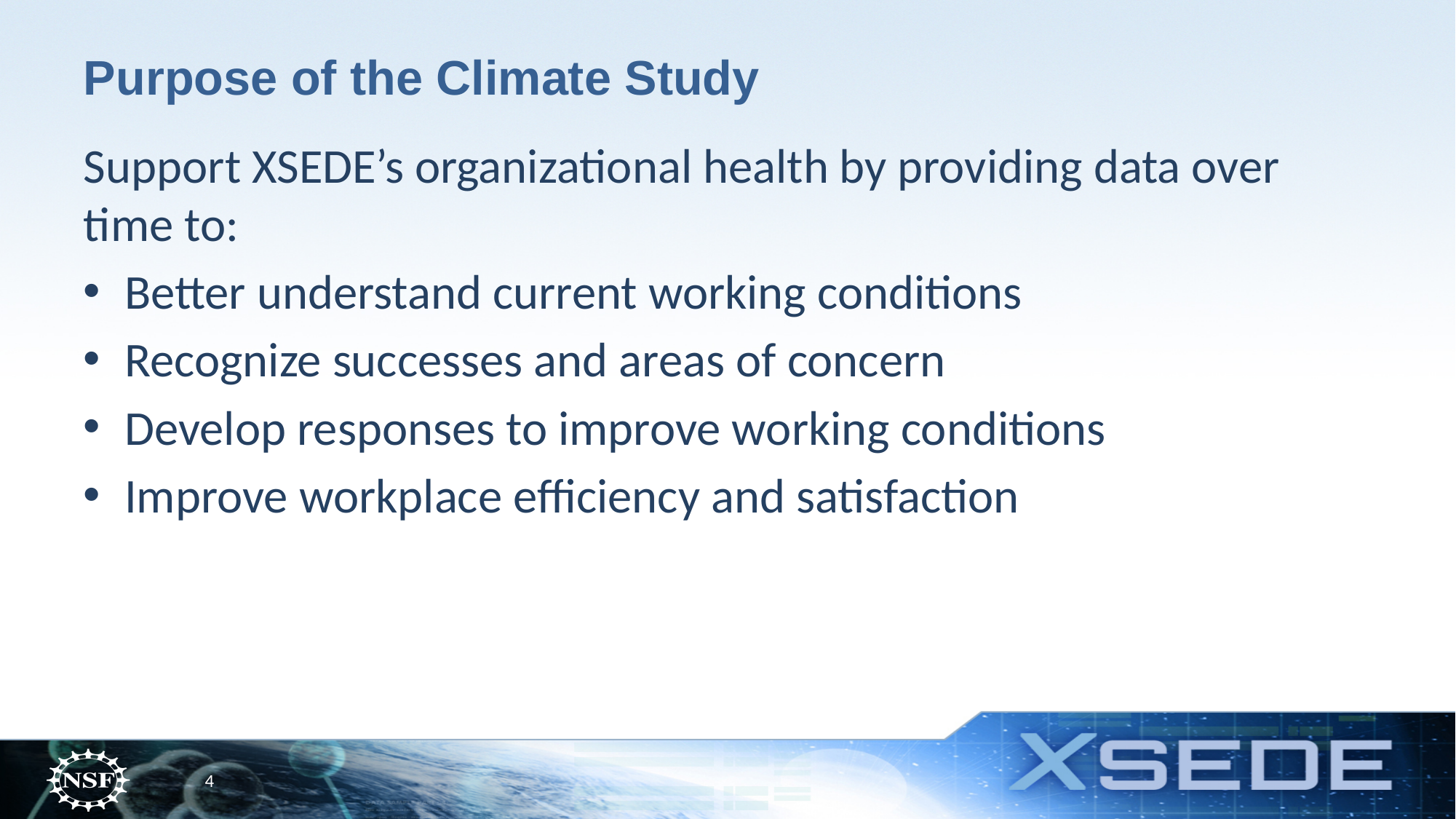

# Purpose of the Climate Study
Support XSEDE’s organizational health by providing data over time to:
Better understand current working conditions
Recognize successes and areas of concern
Develop responses to improve working conditions
Improve workplace efficiency and satisfaction

4